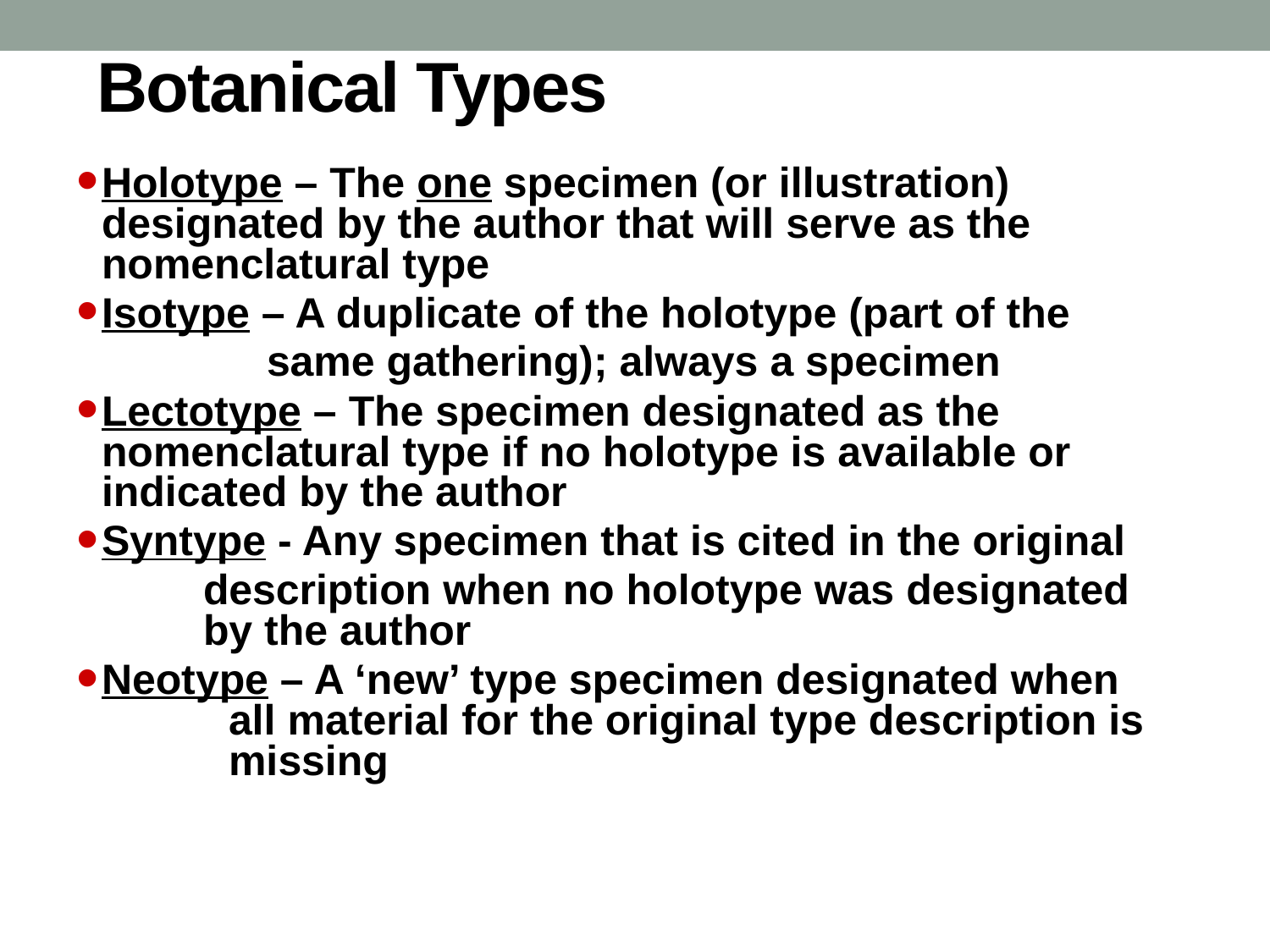

# Botanical Types
Holotype – The one specimen (or illustration) 	designated by the author that will serve as the 	nomenclatural type
Isotype – A duplicate of the holotype (part of the
		same gathering); always a specimen
Lectotype – The specimen designated as the 	nomenclatural type if no holotype is available or 	indicated by the author
Syntype - Any specimen that is cited in the original
 	description when no holotype was designated 	by the author
Neotype – A ‘new’ type specimen designated when 	all material for the original type description is 	missing